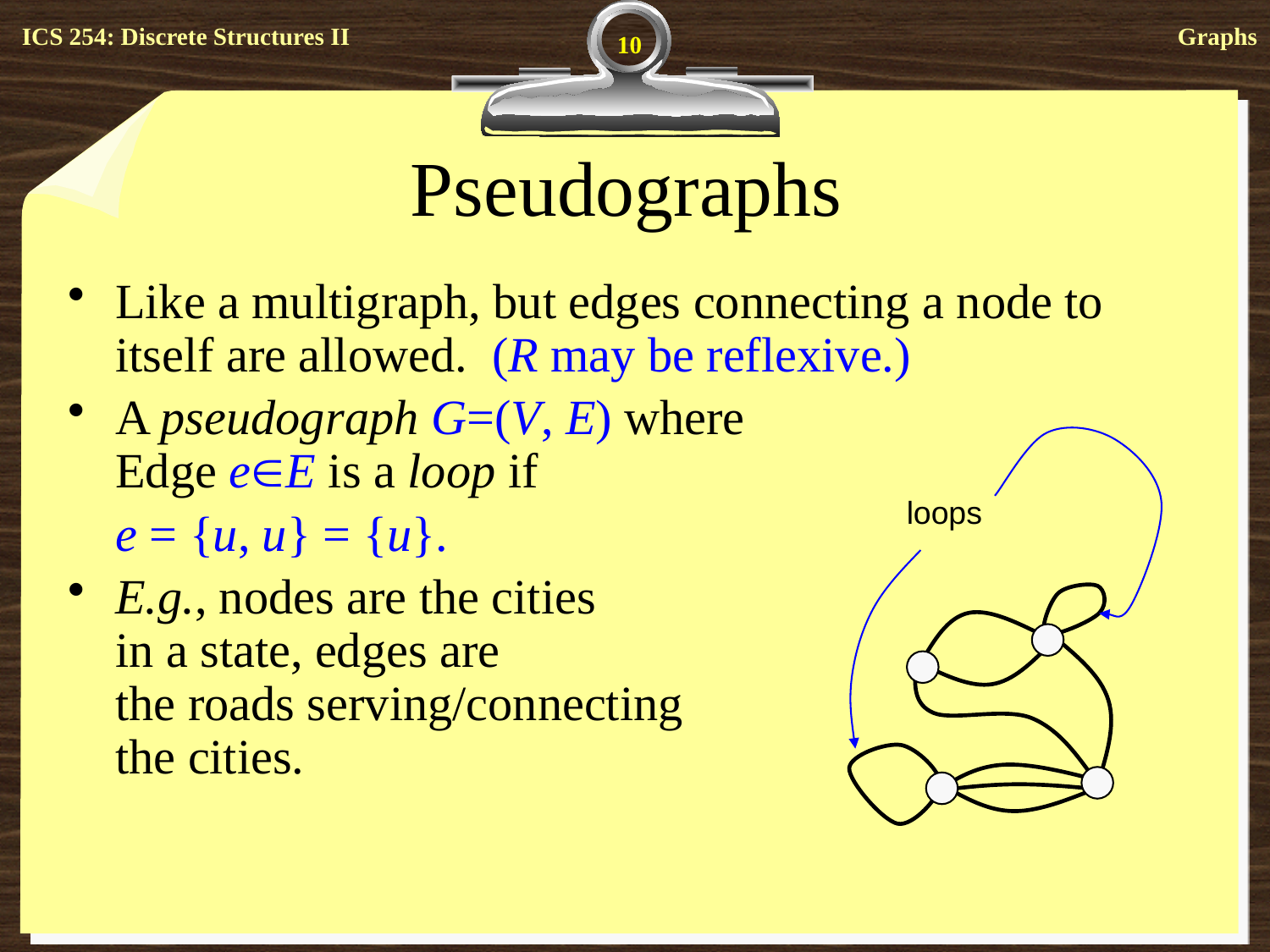

10
# Pseudographs
Like a multigraph, but edges connecting a node to itself are allowed.  (R may be reflexive.)
A pseudograph G=(V, E) where
Edge e∈E is a loop if
	e = {u, u} = {u}.
E.g., nodes are the cities
in a state, edges are
the roads serving/connecting
the cities.

loops